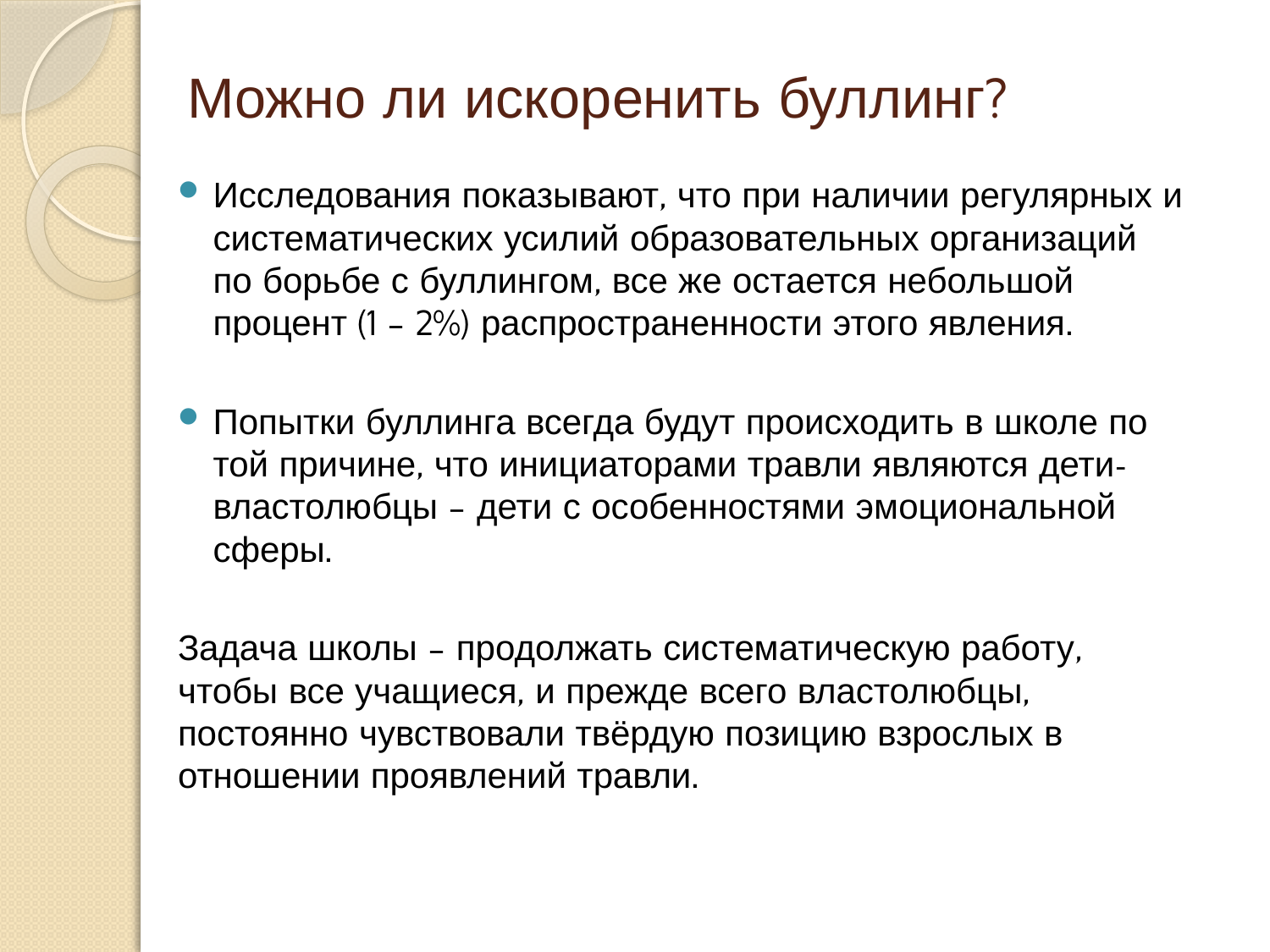

# Можно ли искоренить буллинг?
Исследования показывают, что при наличии регулярных и систематических усилий образовательных организаций по борьбе с буллингом, все же остается небольшой процент (1 – 2%) распространенности этого явления.

Попытки буллинга всегда будут происходить в школе по той причине, что инициаторами травли являются дети-властолюбцы – дети с особенностями эмоциональной сферы.

Задача школы – продолжать систематическую работу, чтобы все учащиеся, и прежде всего властолюбцы, постоянно чувствовали твёрдую позицию взрослых в отношении проявлений травли.